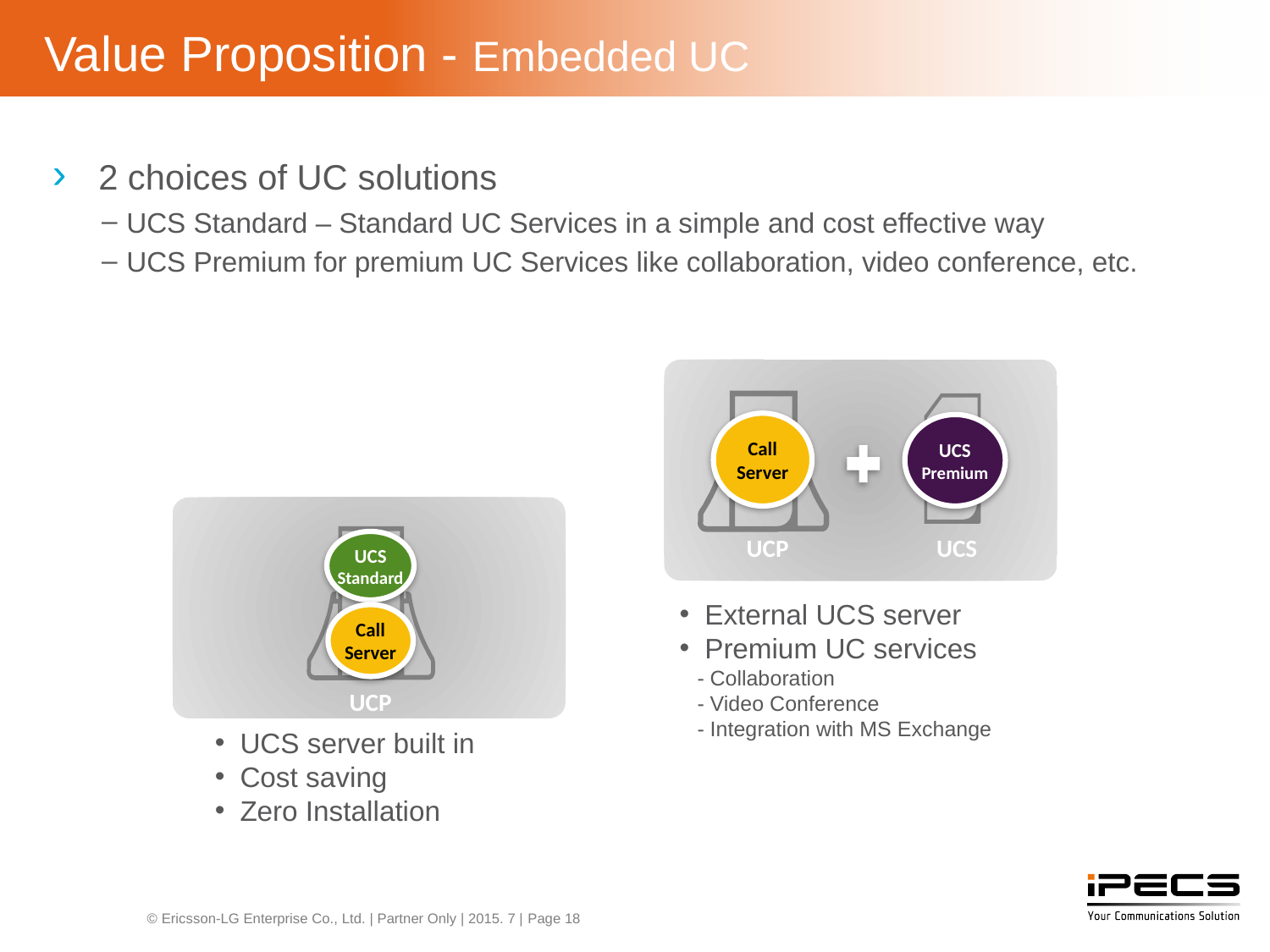

# Value Proposition - Embedded UC
  2 choices of UC solutions
UCS Standard – Standard UC Services in a simple and cost effective way
UCS Premium for premium UC Services like collaboration, video conference, etc.

Call
Server
UCS
Premium

UCS
Standard
Call
Server
UCP
UCP
UCS
External UCS server
Premium UC services
   - Collaboration
   - Video Conference
   - Integration with MS Exchange
UCS server built in
Cost saving
Zero Installation